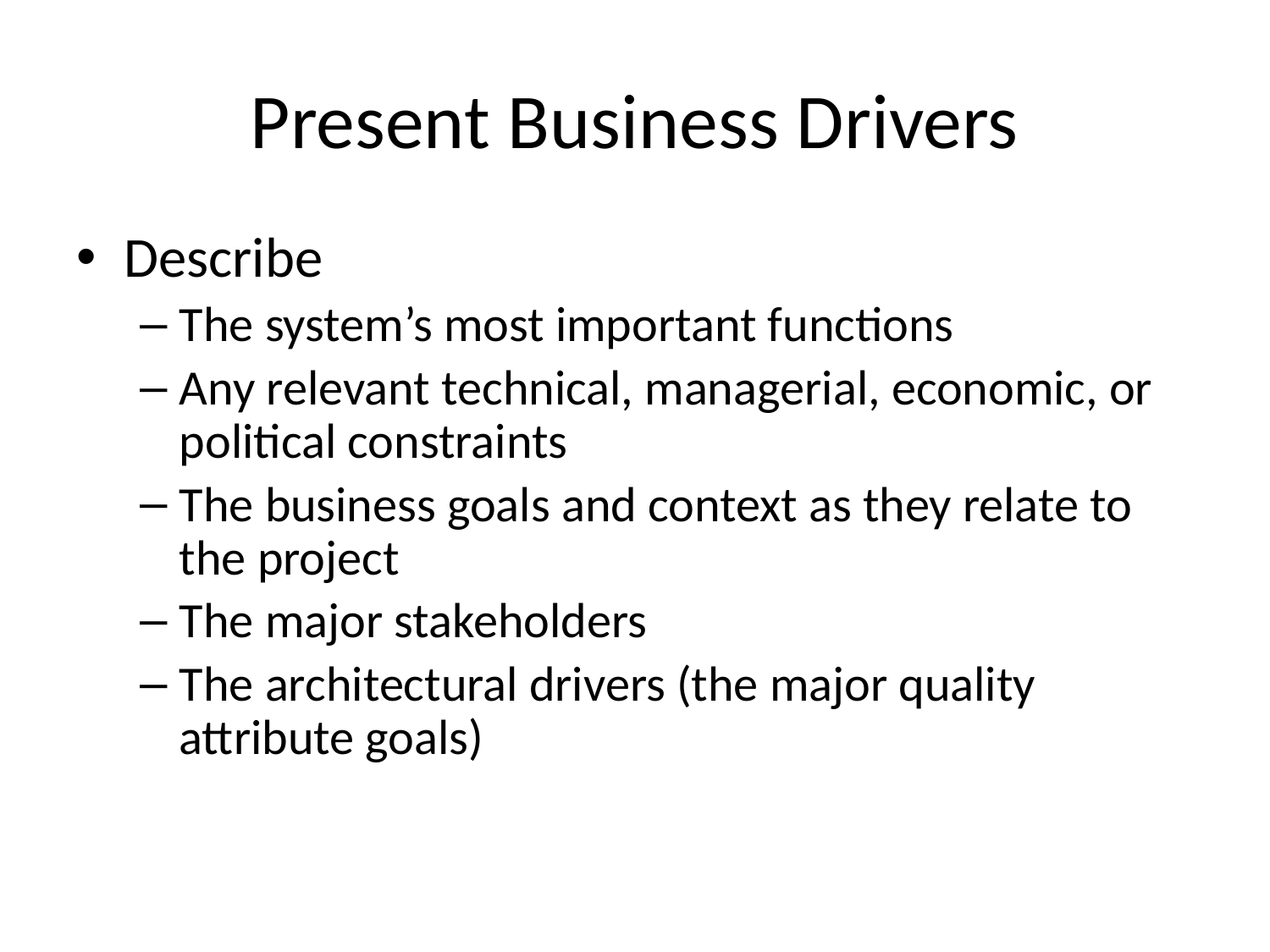

# Present Business Drivers
Describe
The system’s most important functions
Any relevant technical, managerial, economic, or political constraints
The business goals and context as they relate to the project
The major stakeholders
The architectural drivers (the major quality attribute goals)